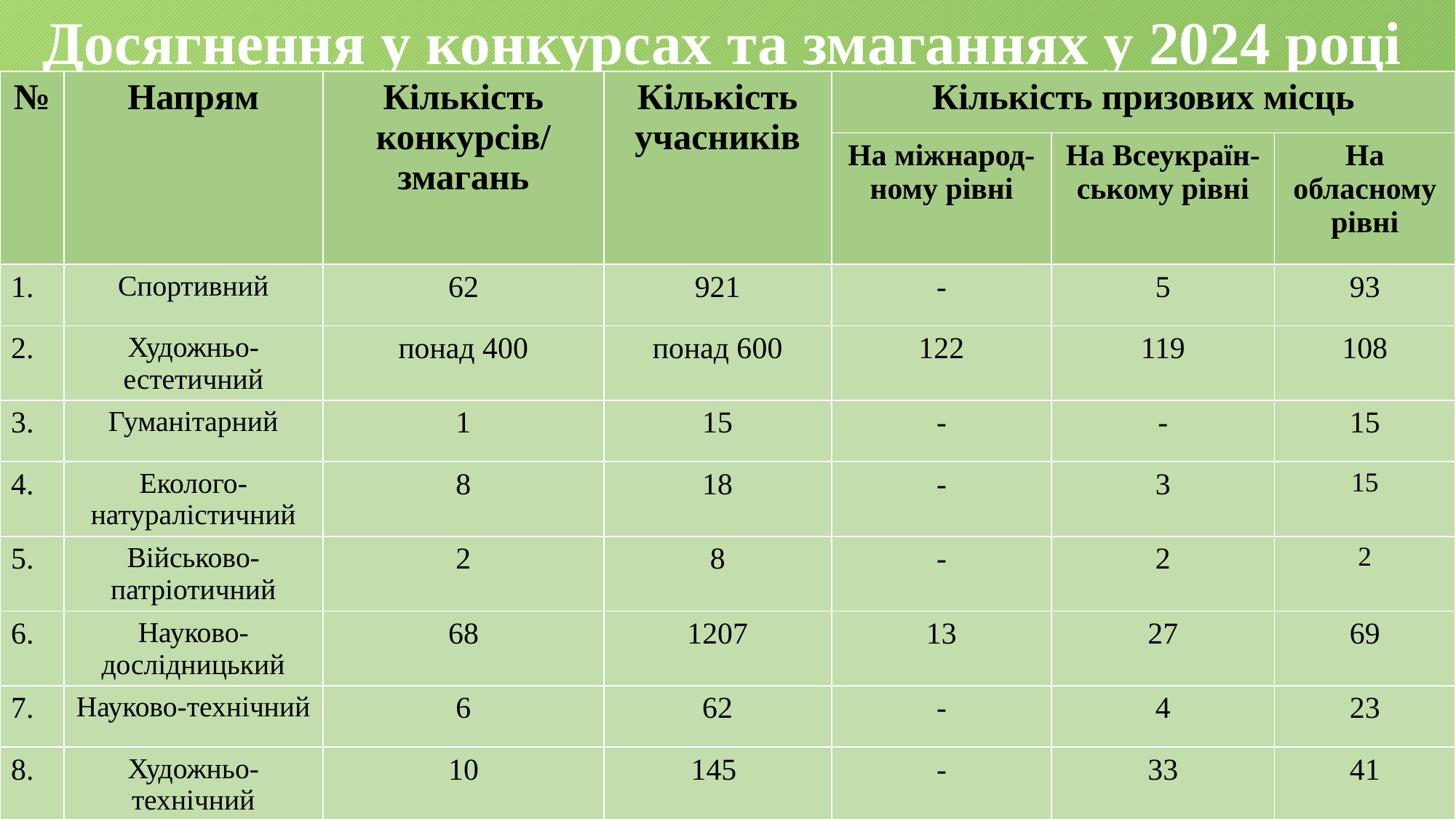

# Досягнення у конкурсах та змаганнях у 2024 році
| № | Напрям | Кількість конкурсів/ змагань | Кількість учасників | Кількість призових місць |  |  |
| --- | --- | --- | --- | --- | --- | --- |
|  |  |  |  | На міжнарод- ному рівні | На Всеукраїн- ському рівні | На обласному рівні |
| 1. | Спортивний | 62 | 921 | - | 5 | 93 |
| 2. | Художньо-естетичний | понад 400 | понад 600 | 122 | 119 | 108 |
| 3. | Гуманітарний | 1 | 15 | - | - | 15 |
| 4. | Еколого-натуралістичний | 8 | 18 | - | 3 | 15 |
| 5. | Військово-патріотичний | 2 | 8 | - | 2 | 2 |
| 6. | Науково-дослідницький | 68 | 1207 | 13 | 27 | 69 |
| 7. | Науково-технічний | 6 | 62 | - | 4 | 23 |
| 8. | Художньо-технічний | 10 | 145 | - | 33 | 41 |